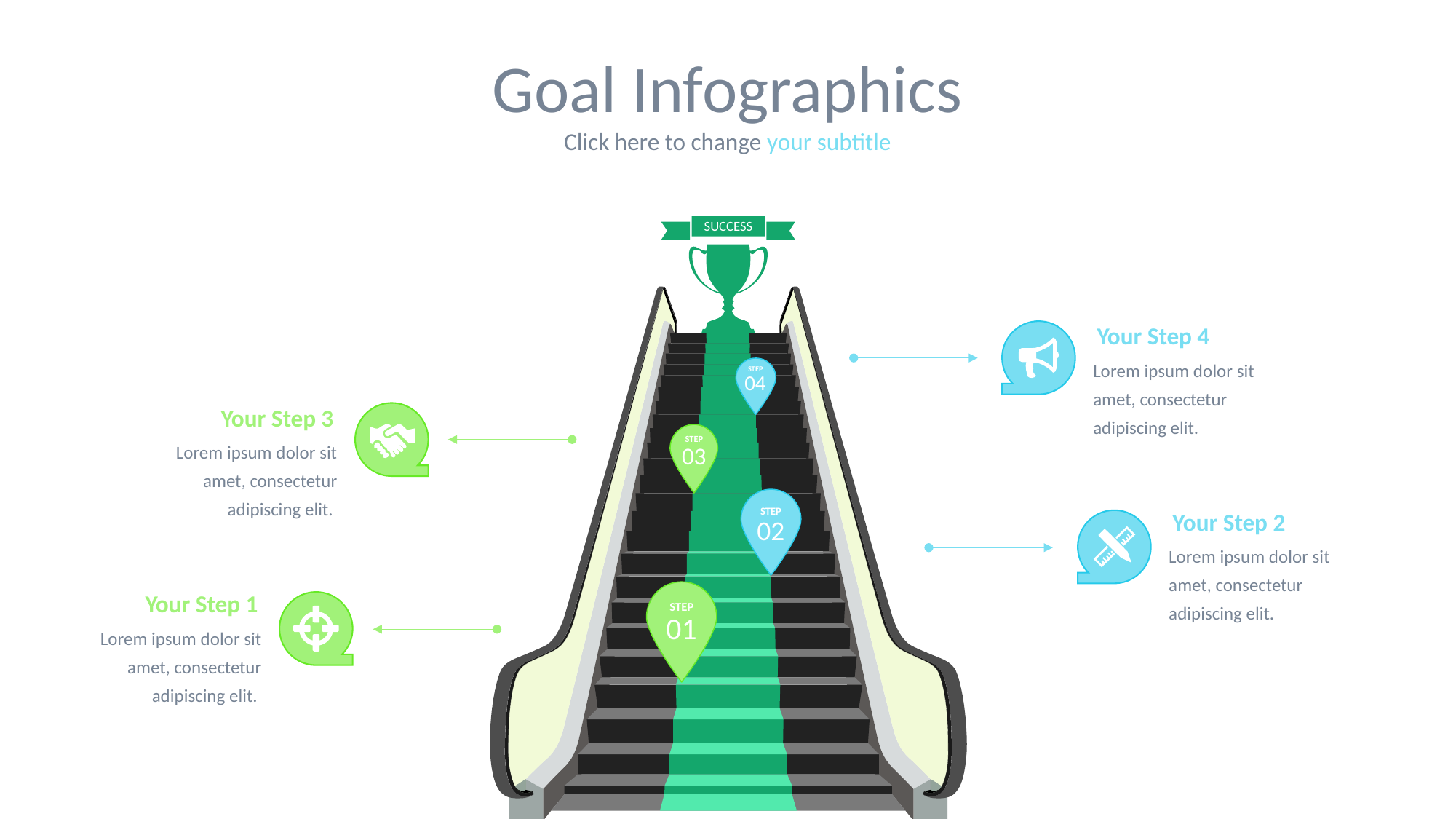

Goal Infographics
Click here to change your subtitle
SUCCESS

Your Step 4

Lorem ipsum dolor sit amet, consectetur adipiscing elit.

STEP
04
Your Step 3

STEP
03
Lorem ipsum dolor sit amet, consectetur adipiscing elit.

STEP
02
Your Step 2

Lorem ipsum dolor sit amet, consectetur adipiscing elit.

STEP
01
Your Step 1

Lorem ipsum dolor sit amet, consectetur adipiscing elit.